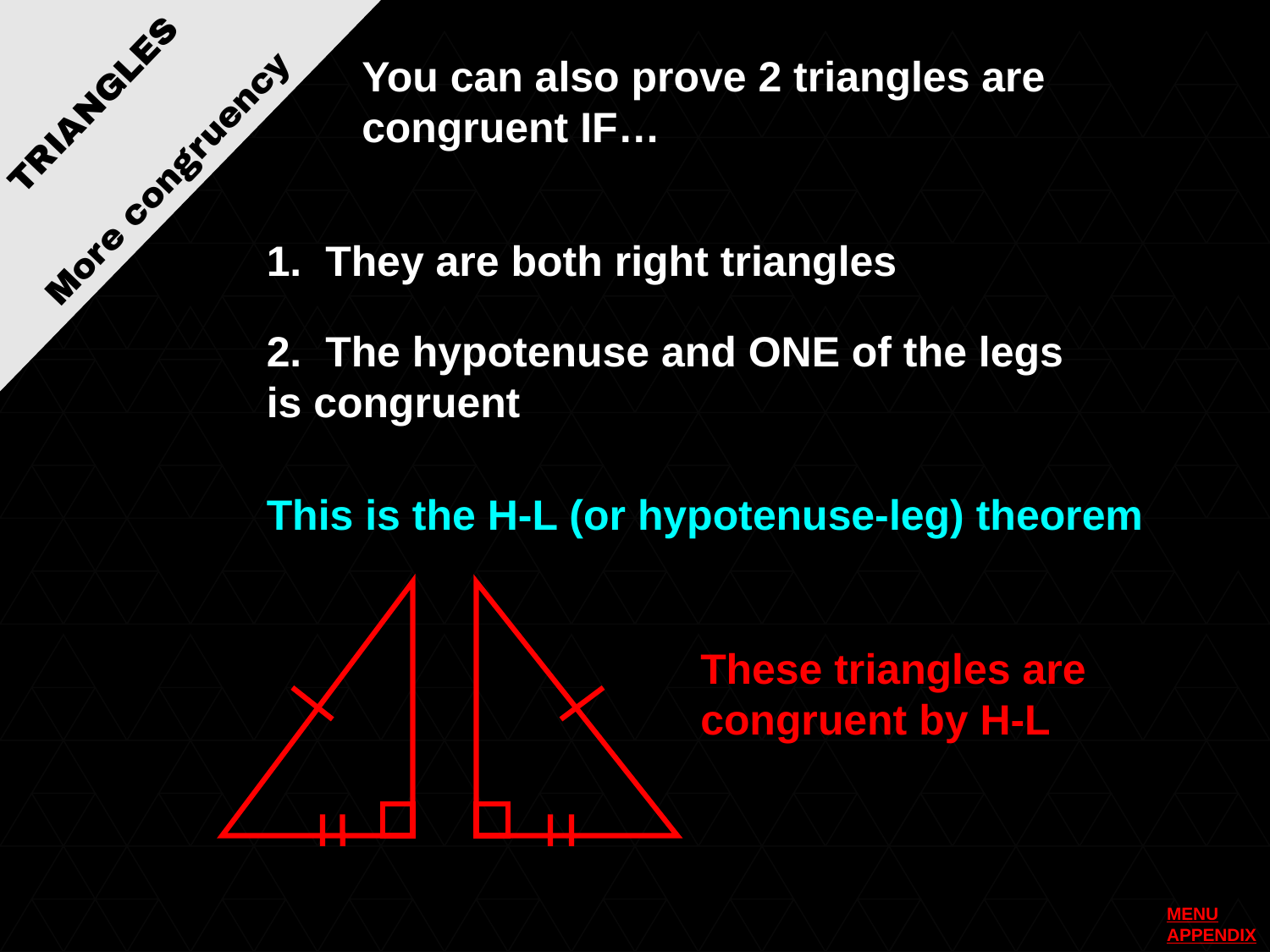

You can also prove 2 triangles are congruent IF…
TRIANGLES
More congruency
1.  They are both right triangles
2.  The hypotenuse and ONE of the legs   	is congruent
This is the H-L (or hypotenuse-leg) theorem

These triangles are congruent by H-L
MENU
APPENDIX